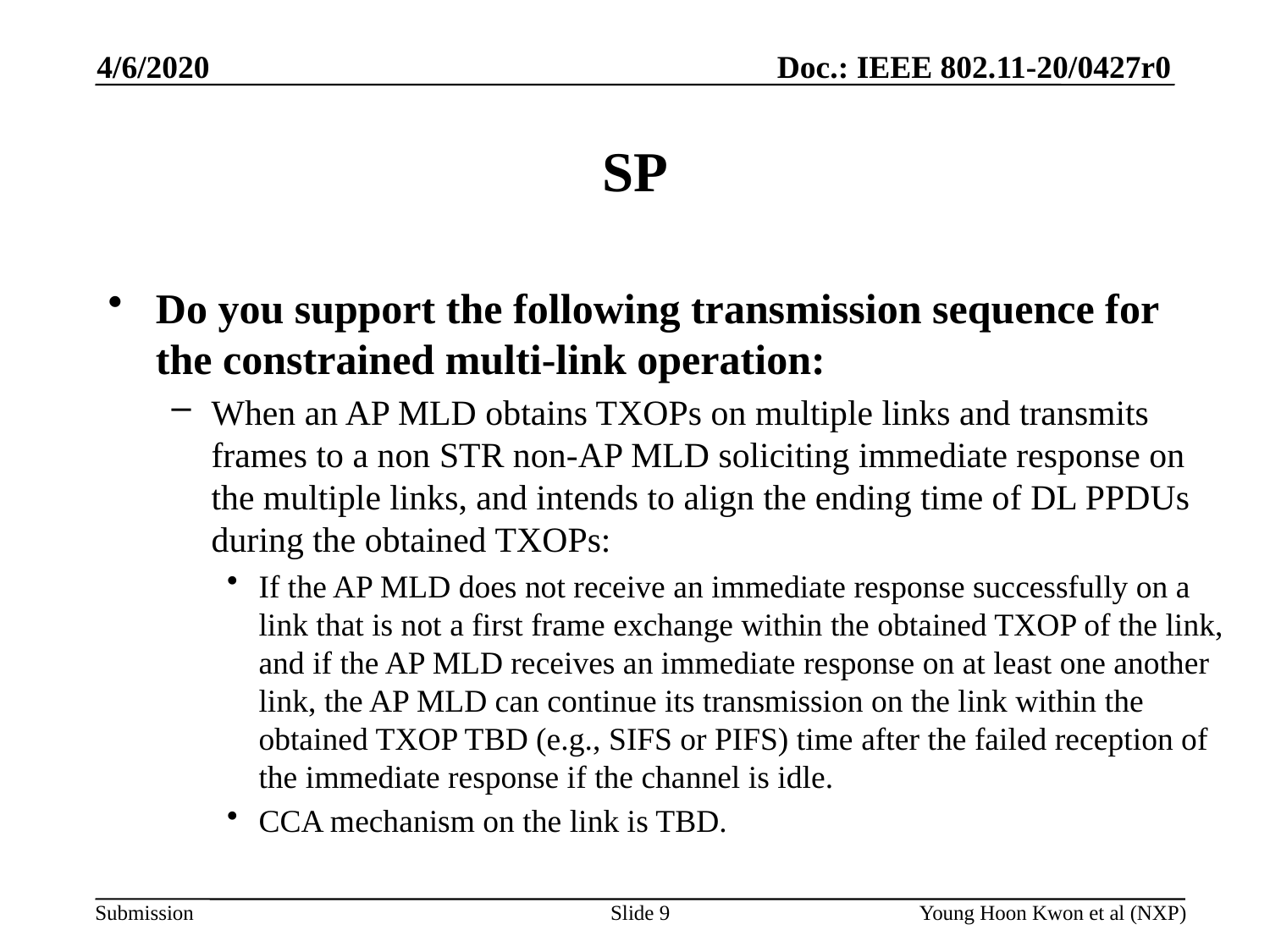

4/6/2020
# SP
Do you support the following transmission sequence for the constrained multi-link operation:
When an AP MLD obtains TXOPs on multiple links and transmits frames to a non STR non-AP MLD soliciting immediate response on the multiple links, and intends to align the ending time of DL PPDUs during the obtained TXOPs:
If the AP MLD does not receive an immediate response successfully on a link that is not a first frame exchange within the obtained TXOP of the link, and if the AP MLD receives an immediate response on at least one another link, the AP MLD can continue its transmission on the link within the obtained TXOP TBD (e.g., SIFS or PIFS) time after the failed reception of the immediate response if the channel is idle.
CCA mechanism on the link is TBD.

Slide 9
Young Hoon Kwon et al (NXP)